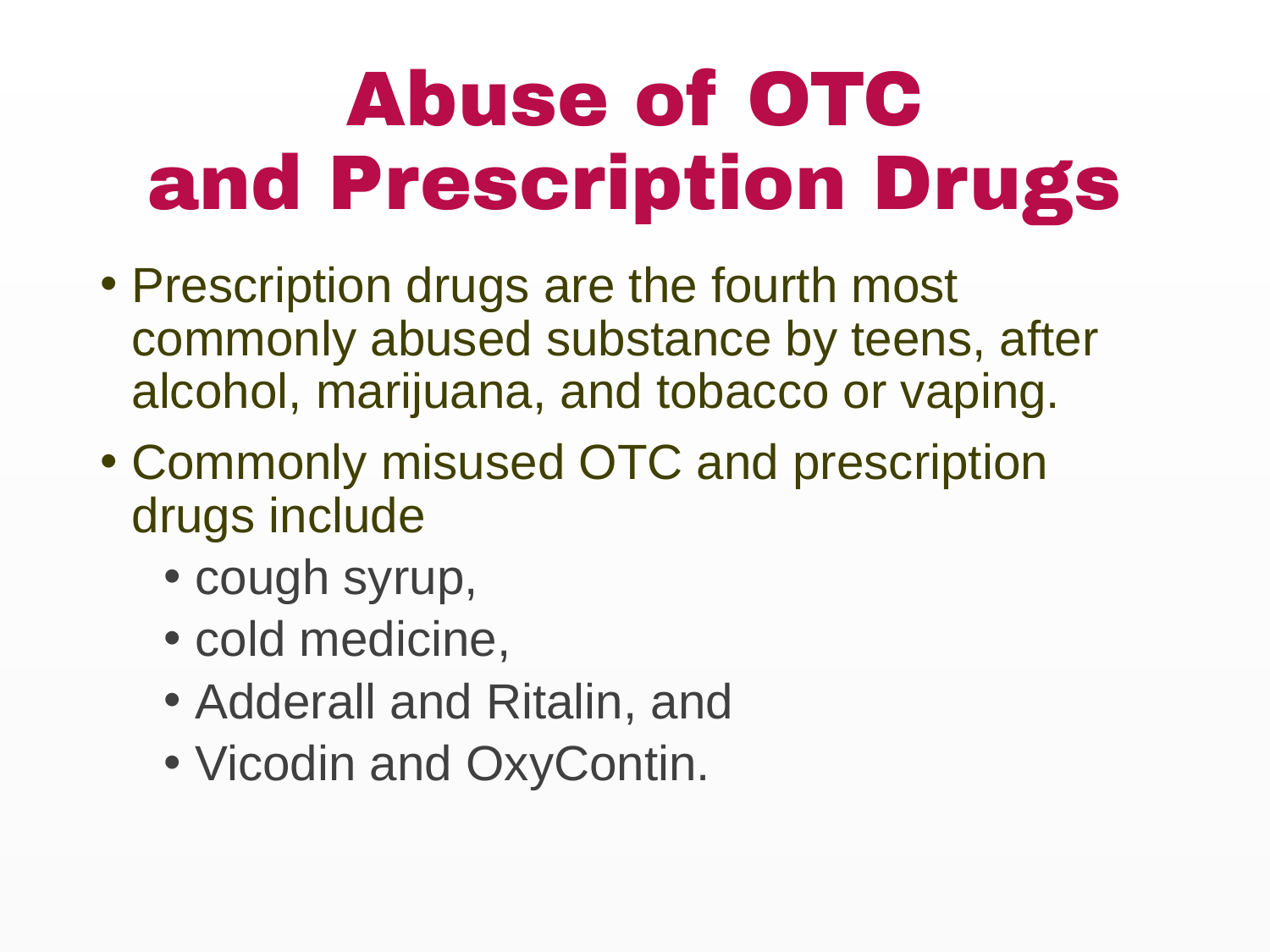

# Abuse of OTC and Prescription Drugs
Prescription drugs are the fourth most commonly abused substance by teens, after alcohol, marijuana, and tobacco or vaping.
Commonly misused OTC and prescription drugs include
cough syrup,
cold medicine,
Adderall and Ritalin, and
Vicodin and OxyContin.